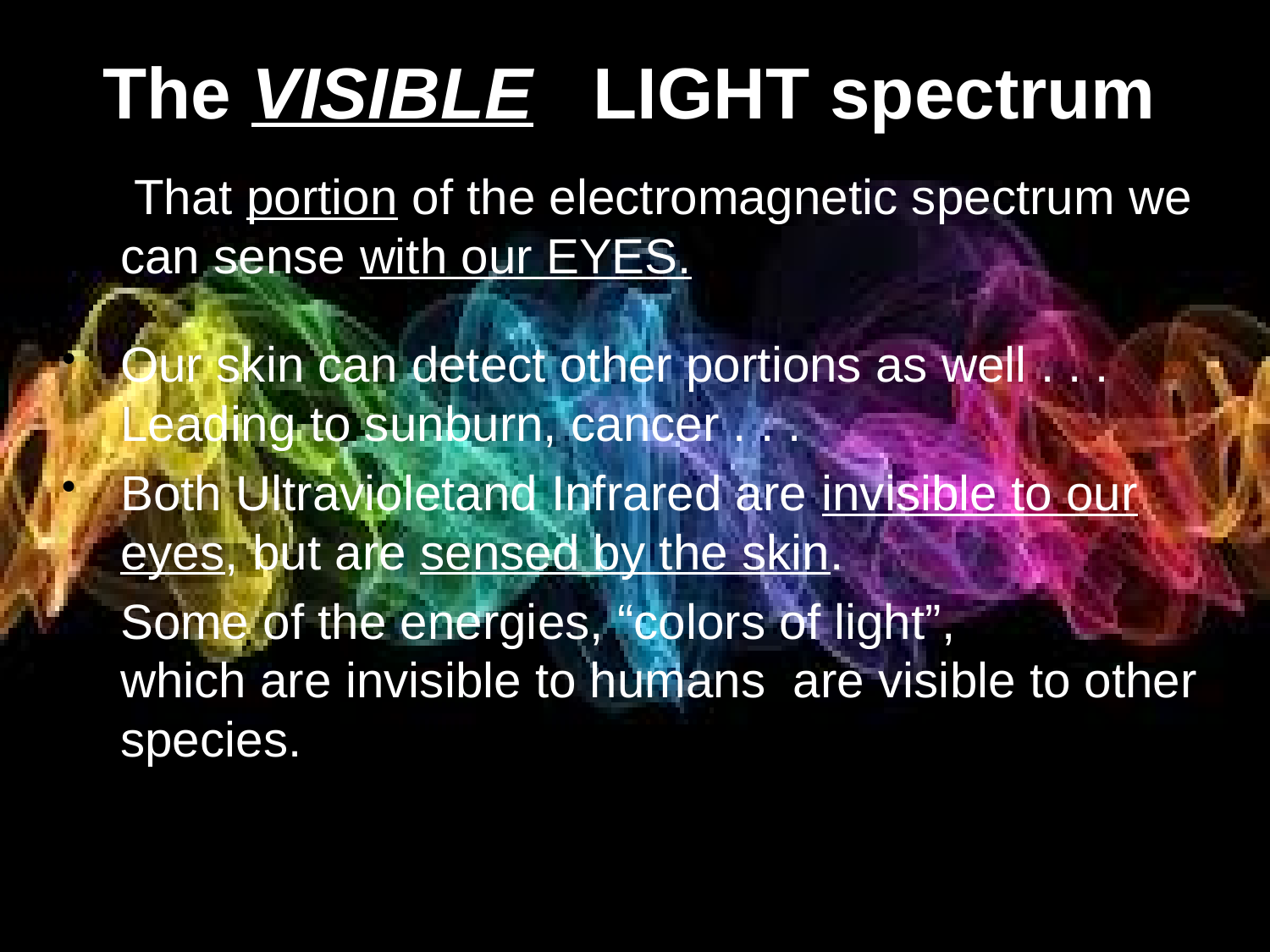

# The VISIBLE   LIGHT spectrum
 That portion of the electromagnetic spectrum we can sense with our EYES.

Our skin can detect other portions as well . . . Leading to sunburn, cancer . . .
Both Ultravioletand Infrared are invisible to our eyes, but are sensed by the skin.
Some of the energies, “colors of light”, 		which are invisible to humans  are visible to other species.